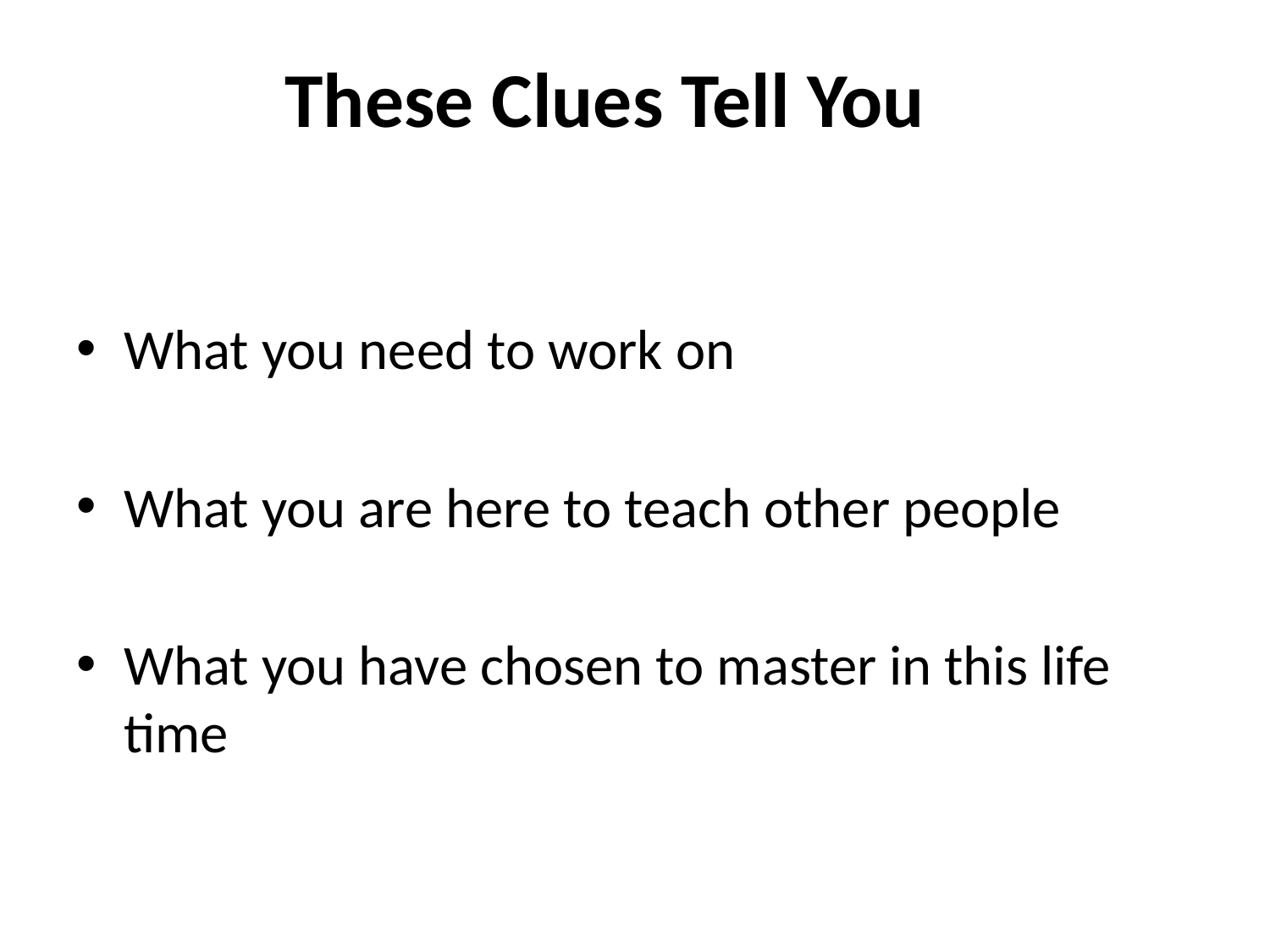

# These Clues Tell You
What you need to work on

What you are here to teach other people

What you have chosen to master in this life time